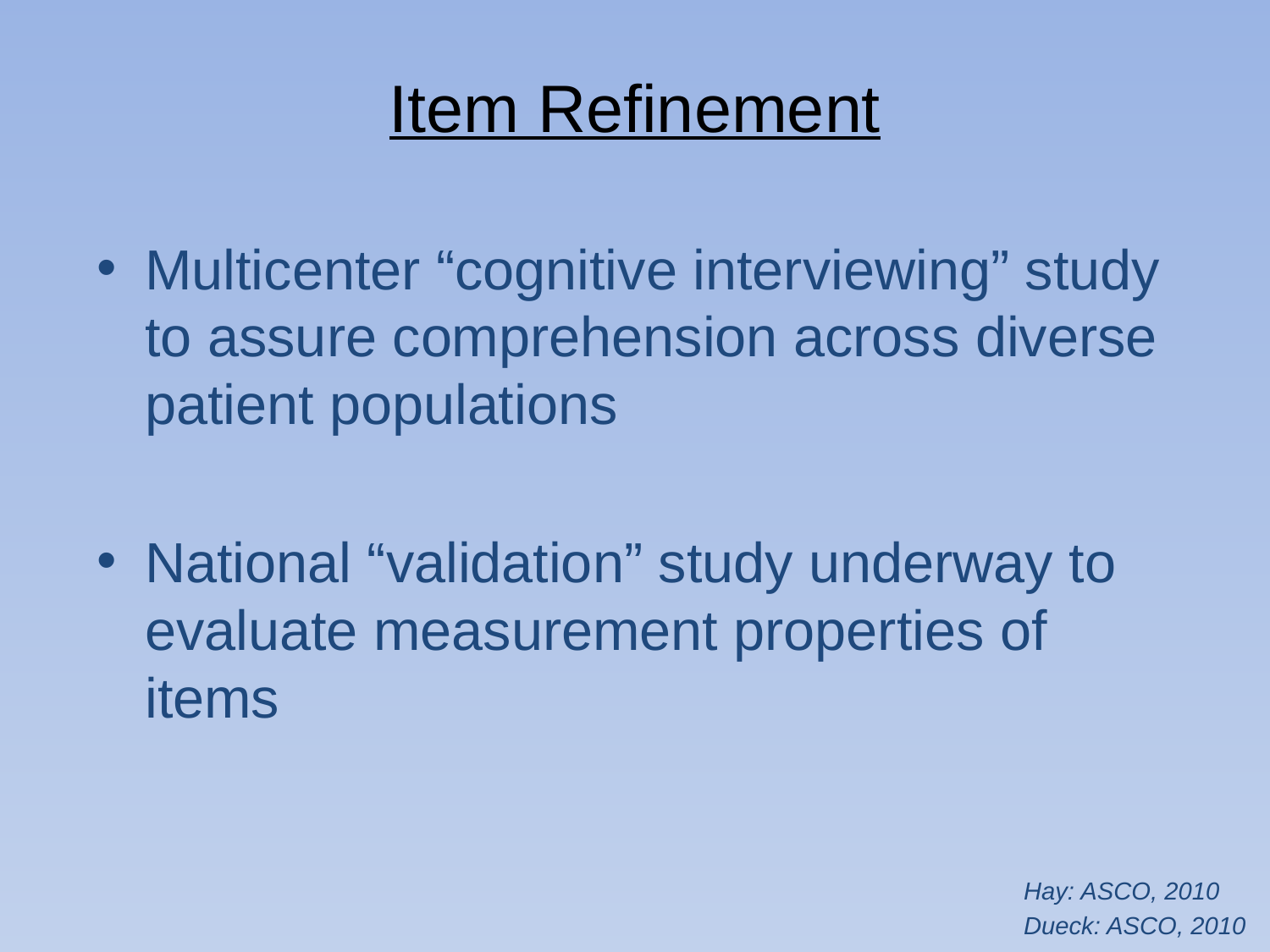

# Item Refinement
Multicenter “cognitive interviewing” study to assure comprehension across diverse patient populations

National “validation” study underway to evaluate measurement properties of items
Hay: ASCO, 2010
Dueck: ASCO, 2010